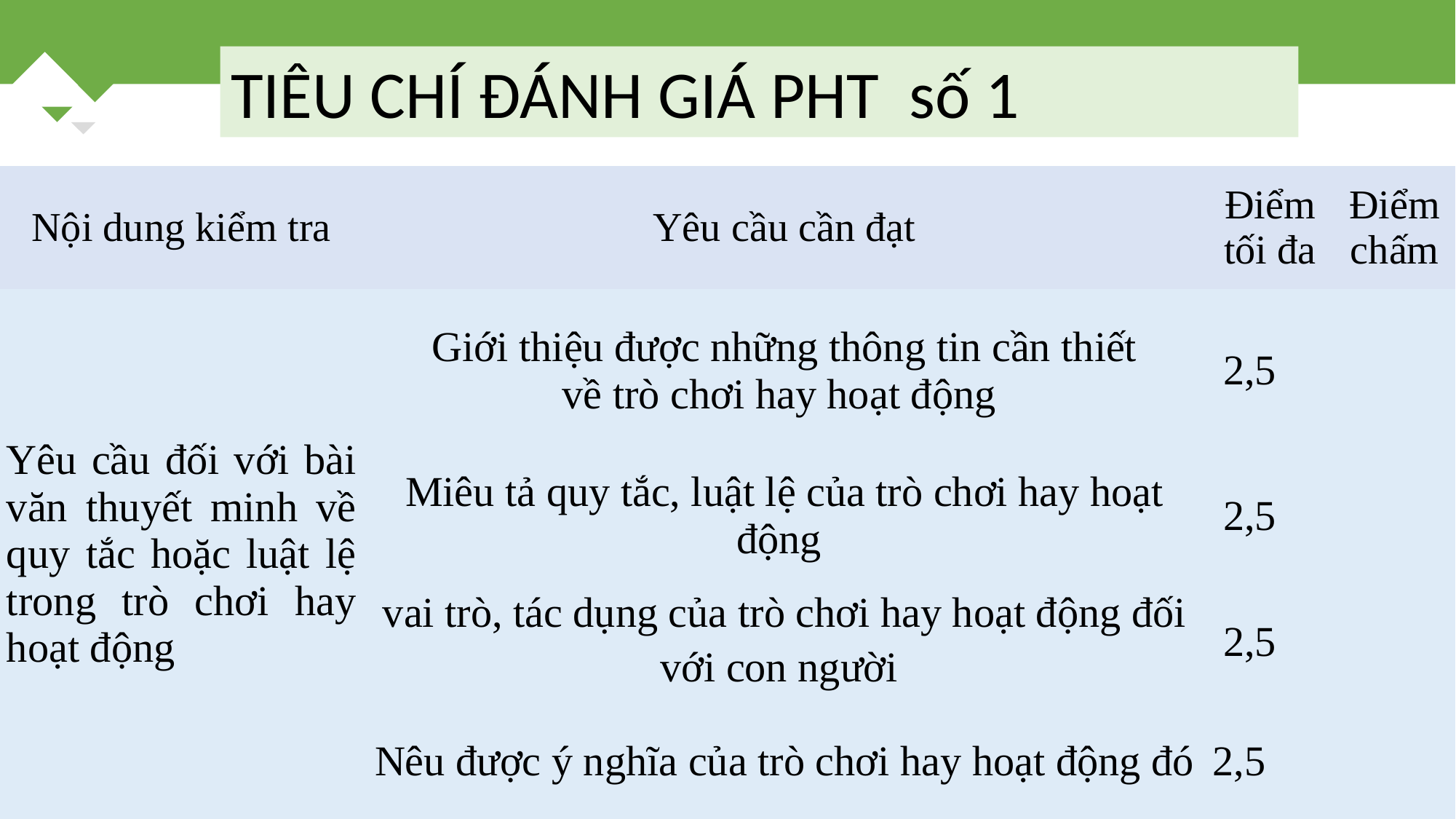

TIÊU CHÍ ĐÁNH GIÁ PHT  số 1
| Nội dung kiểm tra | Yêu cầu cần đạt | Điểm tối đa | Điểm chấm |
| --- | --- | --- | --- |
| Yêu cầu đối với bài văn thuyết minh về quy tắc hoặc luật lệ trong trò chơi hay hoạt động | Giới thiệu được những thông tin cần thiết về trò chơi hay hoạt động | 2,5 |  |
|  | Miêu tả quy tắc, luật lệ của trò chơi hay hoạt động | 2,5 |  |
|  | vai trò, tác dụng của trò chơi hay hoạt động đối với con người | 2,5 |  |
|  | Nêu được ý nghĩa của trò chơi hay hoạt động đó | 2,5 |  |